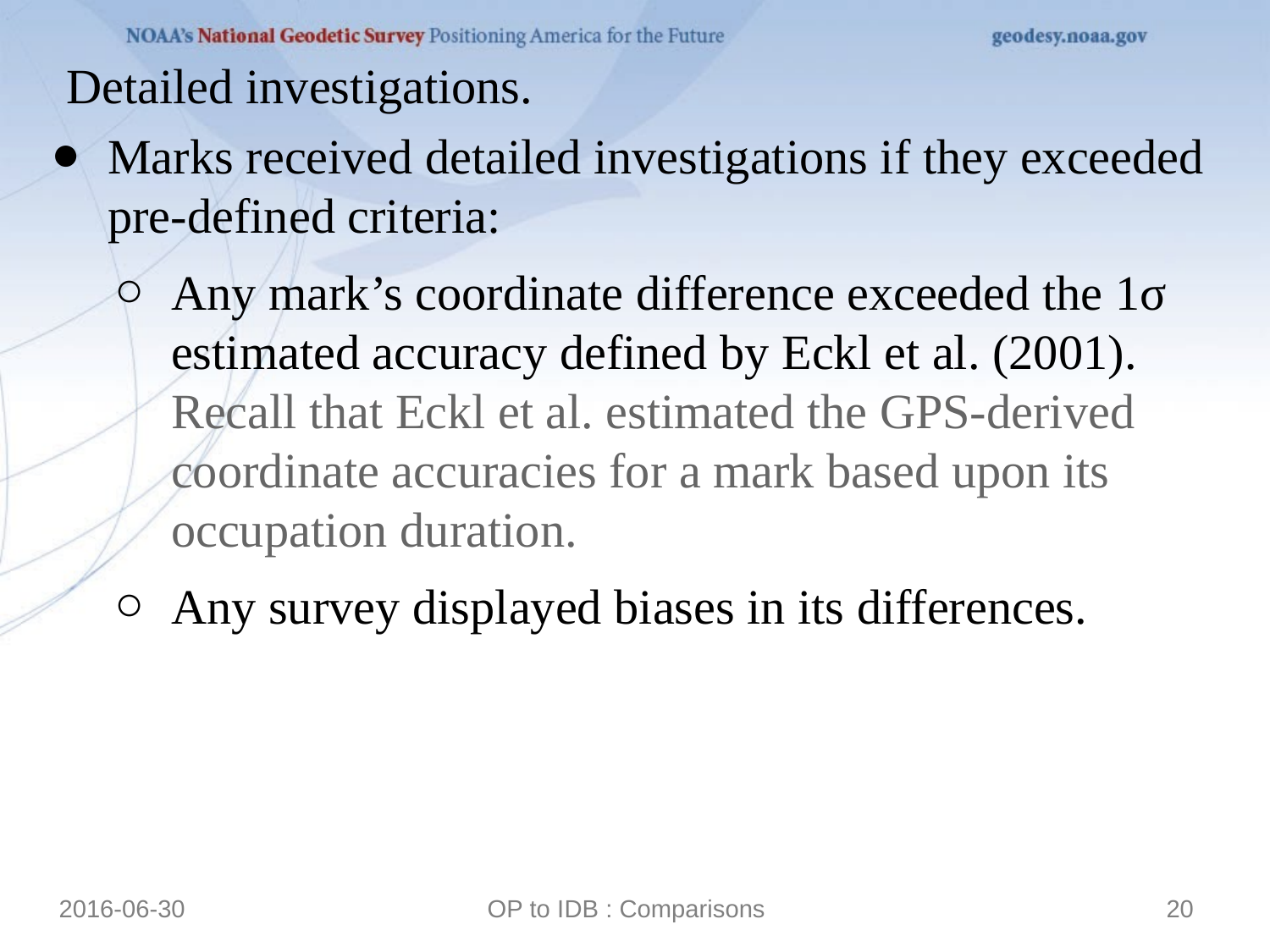

Detailed investigations.
Marks received detailed investigations if they exceeded pre-defined criteria:
Any mark’s coordinate difference exceeded the 1σ estimated accuracy defined by Eckl et al. (2001).
Recall that Eckl et al. estimated the GPS-derived coordinate accuracies for a mark based upon its occupation duration.
Any survey displayed biases in its differences.
2016-06-30
OP to IDB : Comparisons
20